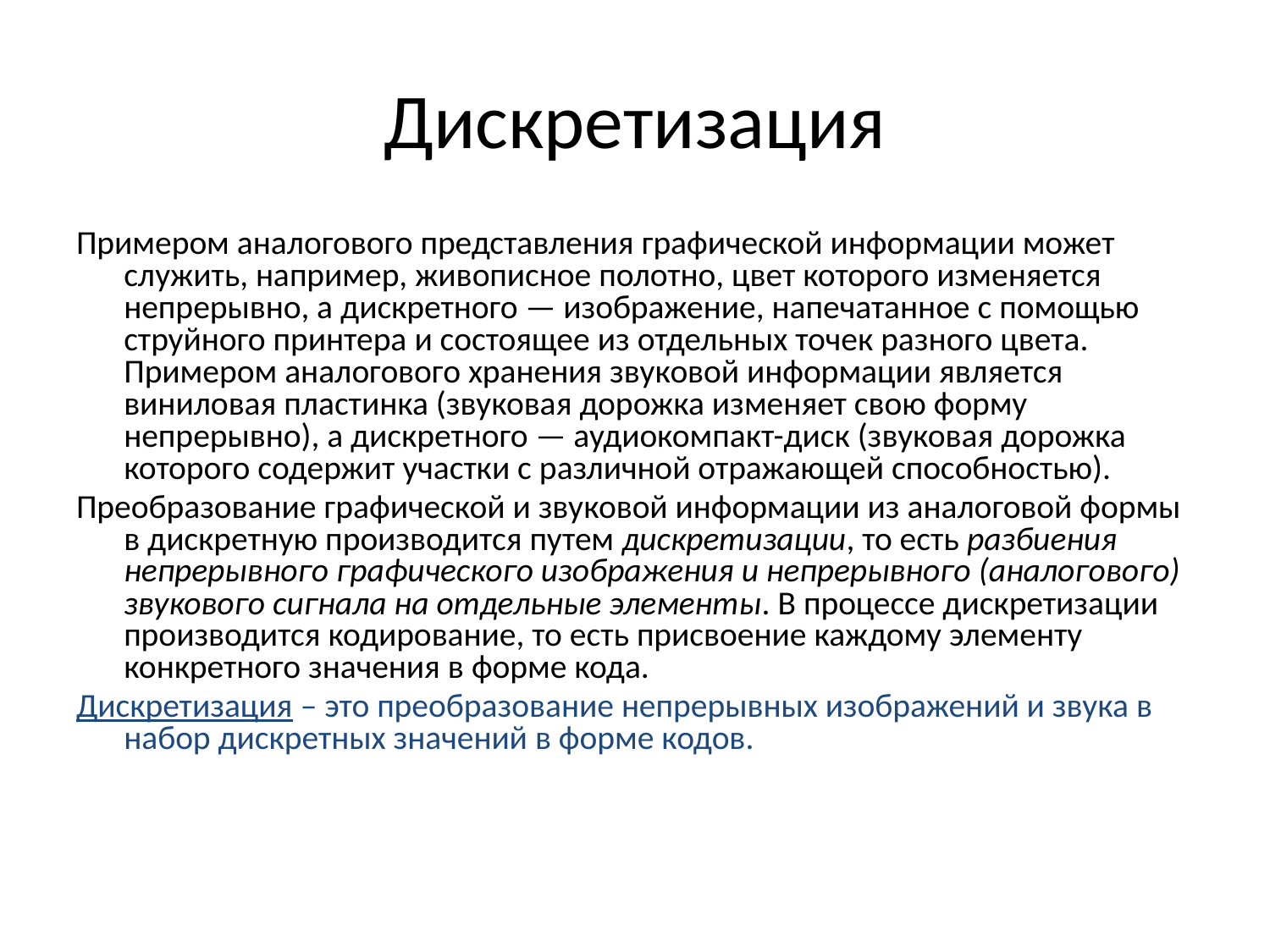

# Дискретизация
Примером аналогового представления графической информации может служить, например, живописное полотно, цвет которого изменяется непрерывно, а дискретного — изображение, напечатанное с помощью струйного принтера и состоящее из отдельных точек разного цвета. Примером аналогового хранения звуковой информации является виниловая пластинка (звуковая дорожка изменяет свою форму непрерывно), а дискретного — аудиокомпакт-диск (звуковая дорожка которого содержит участки с различной отражающей способностью).
Преобразование графической и звуковой информации из аналоговой формы в дискретную производится путем дискретизации, то есть разбиения непрерывного графического изображения и непрерывного (аналогового) звукового сигнала на отдельные элементы. В процессе дискретизации производится кодирование, то есть присвоение каждому элементу конкретного значения в форме кода.
Дискретизация – это преобразование непрерывных изображений и звука в набор дискретных значений в форме кодов.